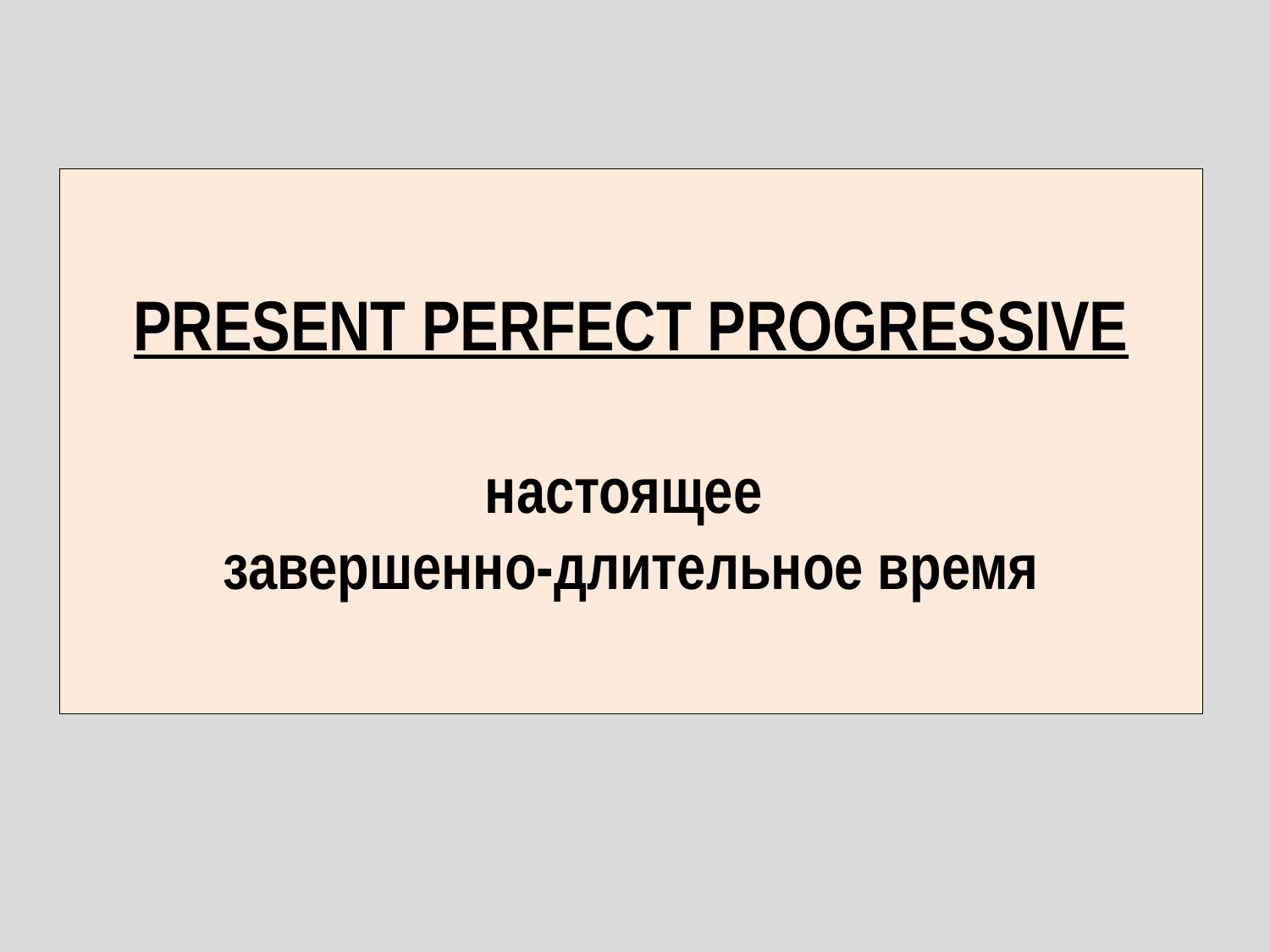

# PRESENT PERFECT PROGRESSIVE настоящее завершенно-длительное время